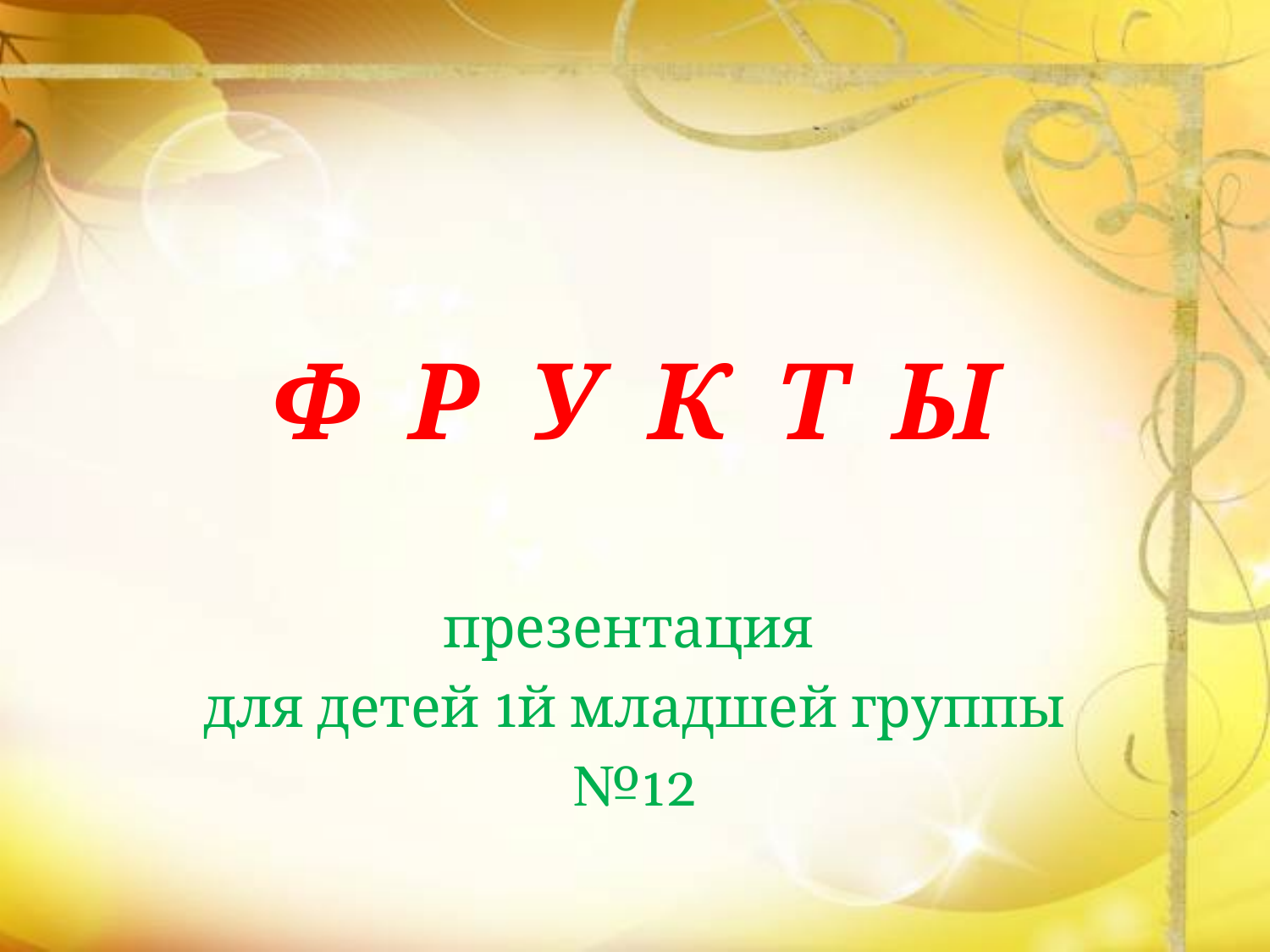

# Ф Р У К Т Ы
презентация
для детей 1й младшей группы
№12